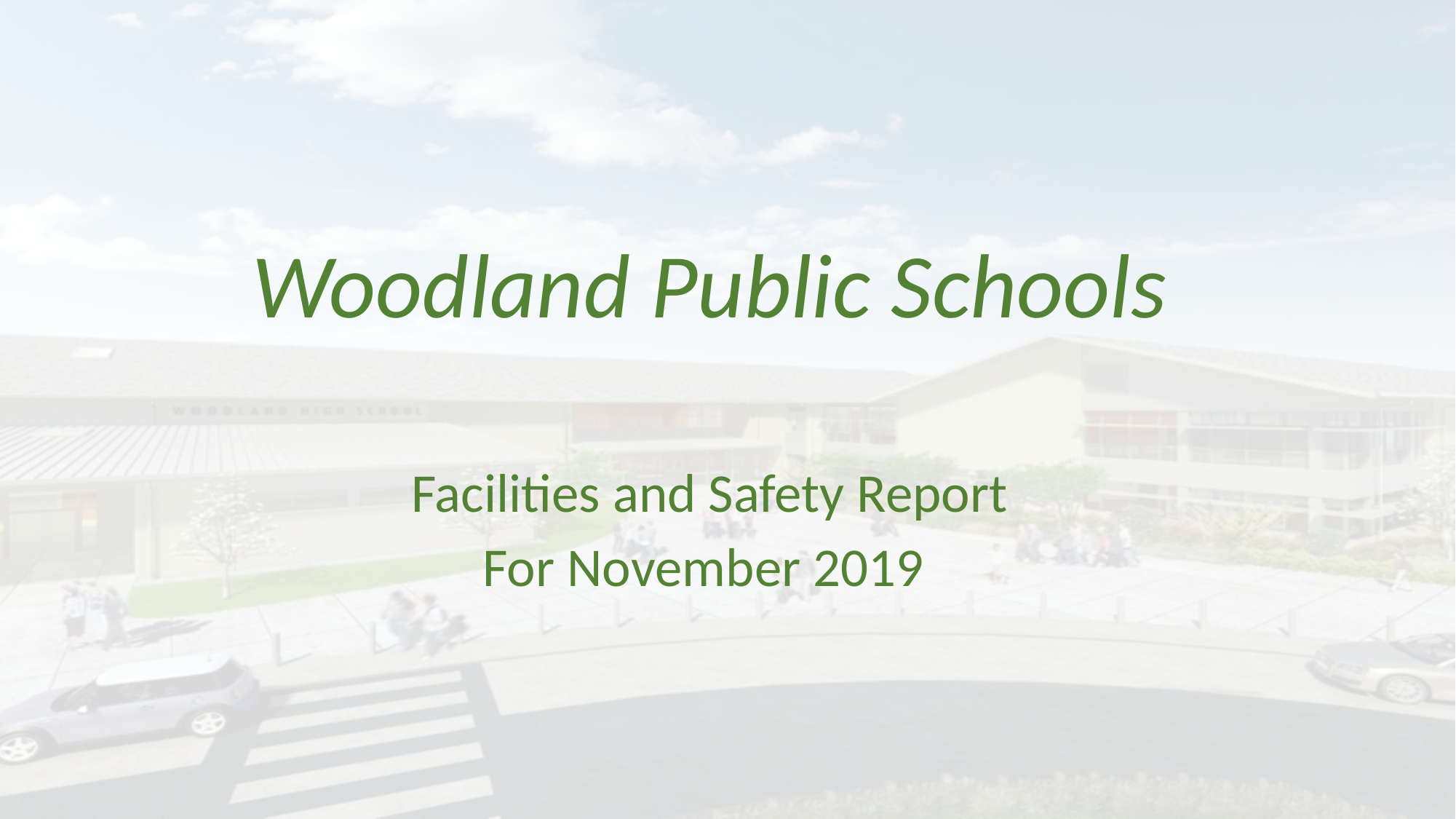

# Woodland Public Schools
Facilities and Safety Report
For November 2019